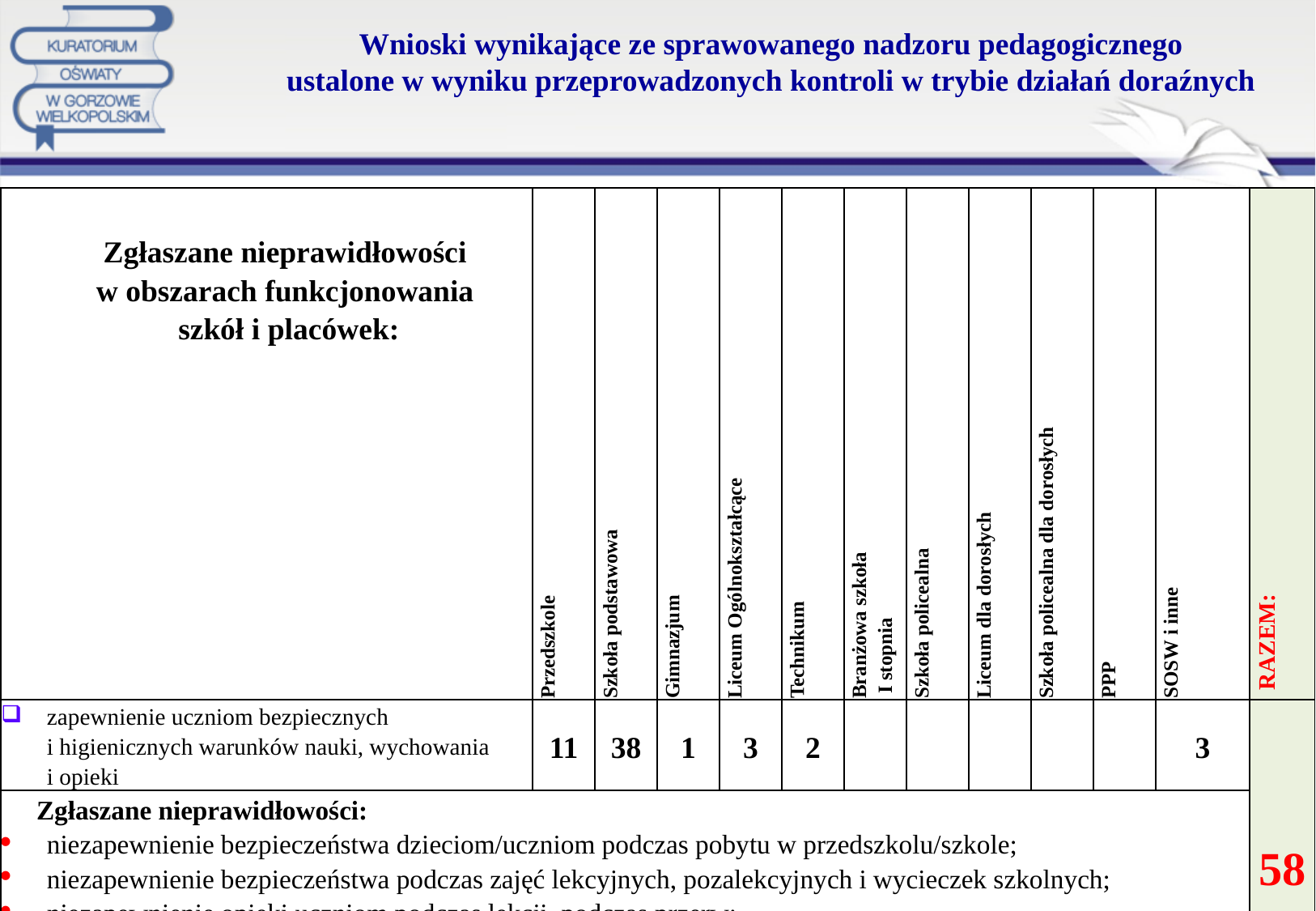

# Wnioski wynikające ze sprawowanego nadzoru pedagogicznego ustalone w wyniku przeprowadzonych kontroli w trybie działań doraźnych
| Zgłaszane nieprawidłowości w obszarach funkcjonowania szkół i placówek: | Przedszkole | Szkoła podstawowa | Gimnazjum | Liceum Ogólnokształcące | Technikum | Branżowa szkoła I stopnia | Szkoła policealna | Liceum dla dorosłych | Szkoła policealna dla dorosłych | PPP | SOSW i inne | RAZEM: |
| --- | --- | --- | --- | --- | --- | --- | --- | --- | --- | --- | --- | --- |
|  |  |  |  |  |  |  |  |  |  |  |  |  |
| zapewnienie uczniom bezpiecznych i higienicznych warunków nauki, wychowania i opieki | 11 | 38 | 1 | 3 | 2 |  |  |  |  |  | 3 | 58 |
| Zgłaszane nieprawidłowości: niezapewnienie bezpieczeństwa dzieciom/uczniom podczas pobytu w przedszkolu/szkole; niezapewnienie bezpieczeństwa podczas zajęć lekcyjnych, pozalekcyjnych i wycieczek szkolnych; niezapewnienie opieki uczniom podczas lekcji, podczas przerw; brak działań zapewniających eliminowanie niepożądanych zachowań uczniów i nadzoru nauczycieli nad uczniami podczas przerw; brak zakresu zadań nauczycieli i innych pracowników szkoły w związku z wypadkami uczniów. |  |  |  |  |  |  |  |  |  |  |  |  |

28